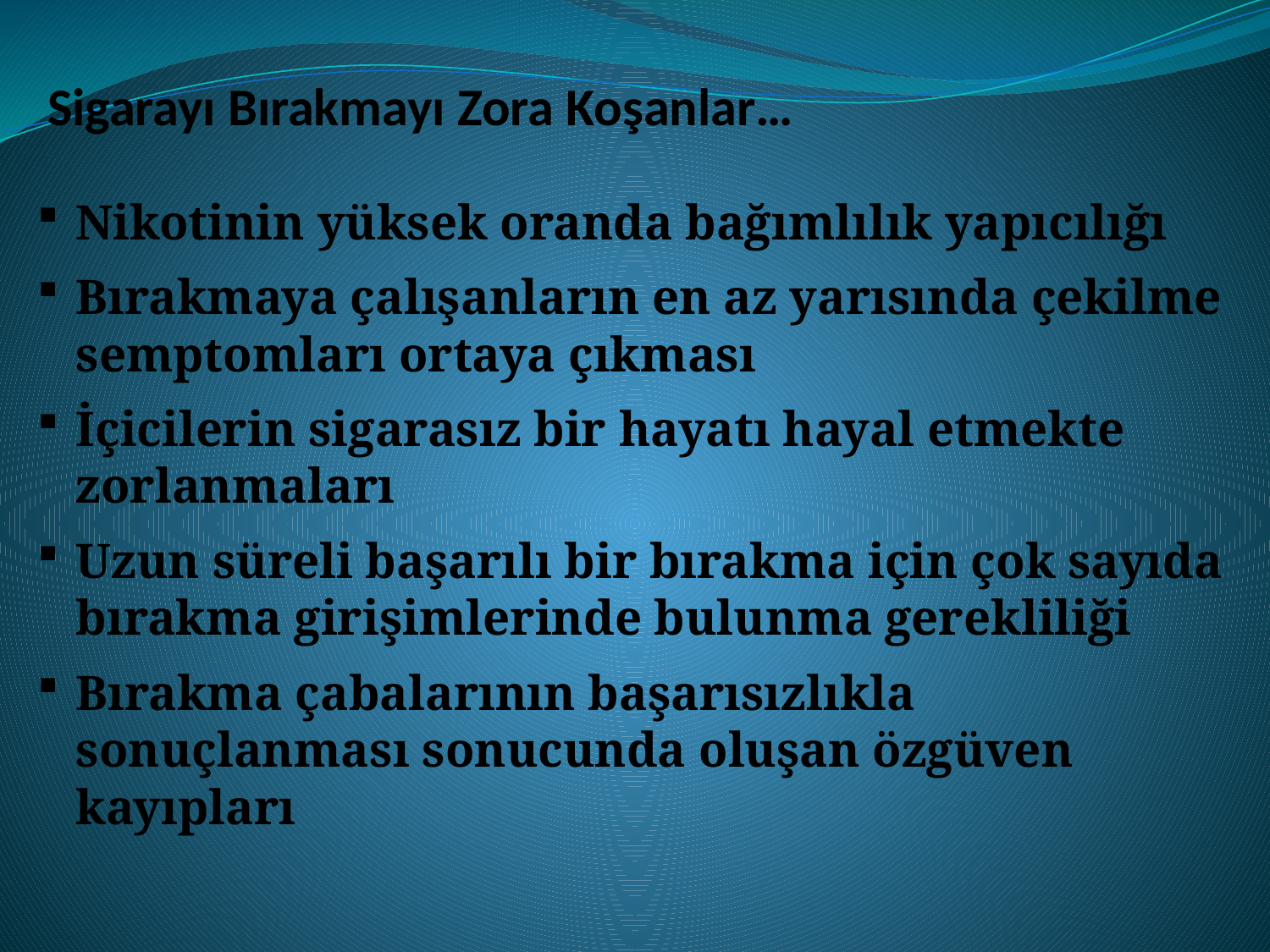

Sigarayı Bırakmayı Zora Koşanlar…
Nikotinin yüksek oranda bağımlılık yapıcılığı
Bırakmaya çalışanların en az yarısında çekilme semptomları ortaya çıkması
İçicilerin sigarasız bir hayatı hayal etmekte zorlanmaları
Uzun süreli başarılı bir bırakma için çok sayıda bırakma girişimlerinde bulunma gerekliliği
Bırakma çabalarının başarısızlıkla sonuçlanması sonucunda oluşan özgüven kayıpları